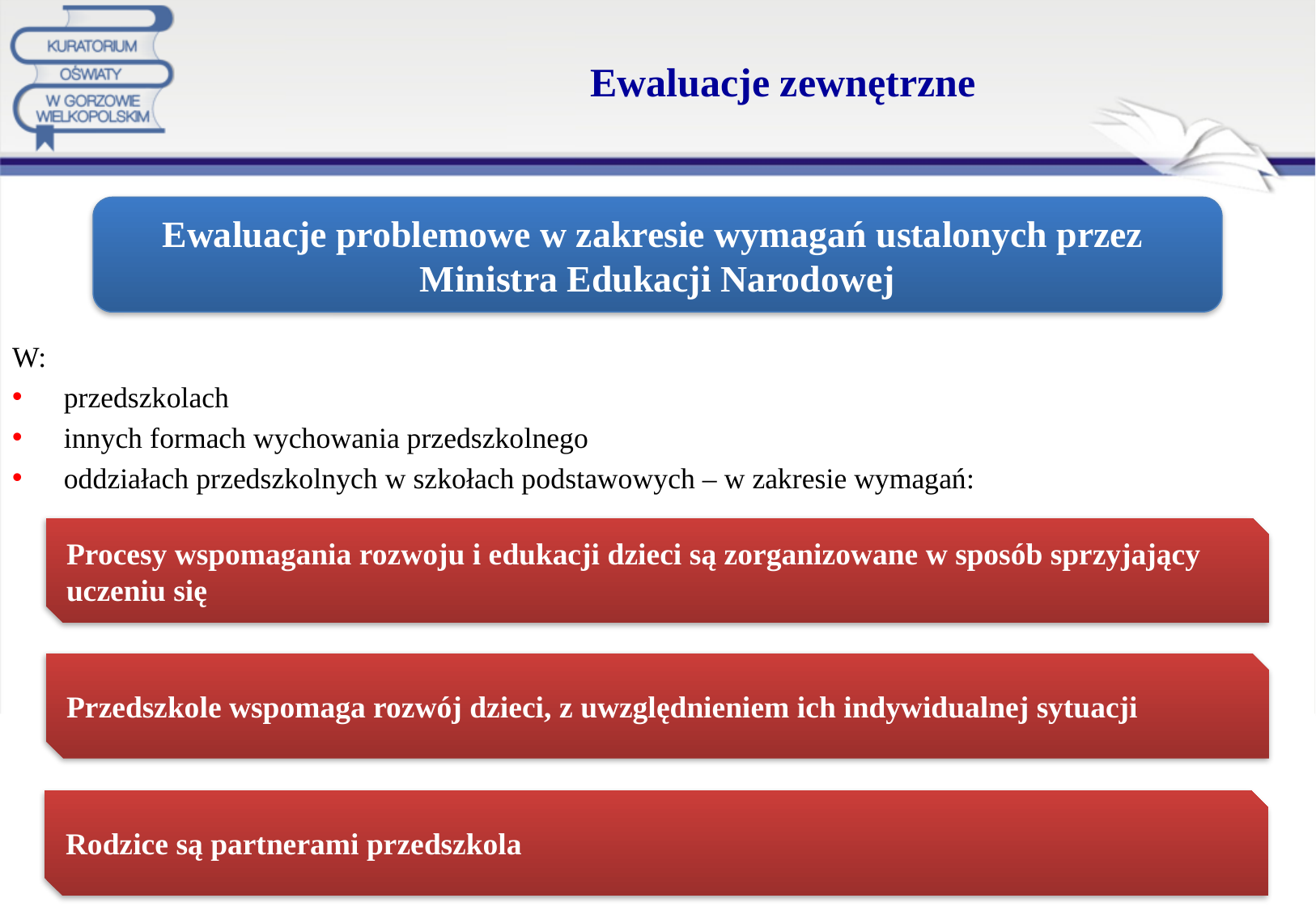

# Ewaluacje zewnętrzne

W:
przedszkolach
innych formach wychowania przedszkolnego
oddziałach przedszkolnych w szkołach podstawowych – w zakresie wymagań:

Ewaluacje problemowe w zakresie wymagań ustalonych przez
Ministra Edukacji Narodowej
Procesy wspomagania rozwoju i edukacji dzieci są zorganizowane w sposób sprzyjający uczeniu się
Przedszkole wspomaga rozwój dzieci, z uwzględnieniem ich indywidualnej sytuacji

Rodzice są partnerami przedszkola
66